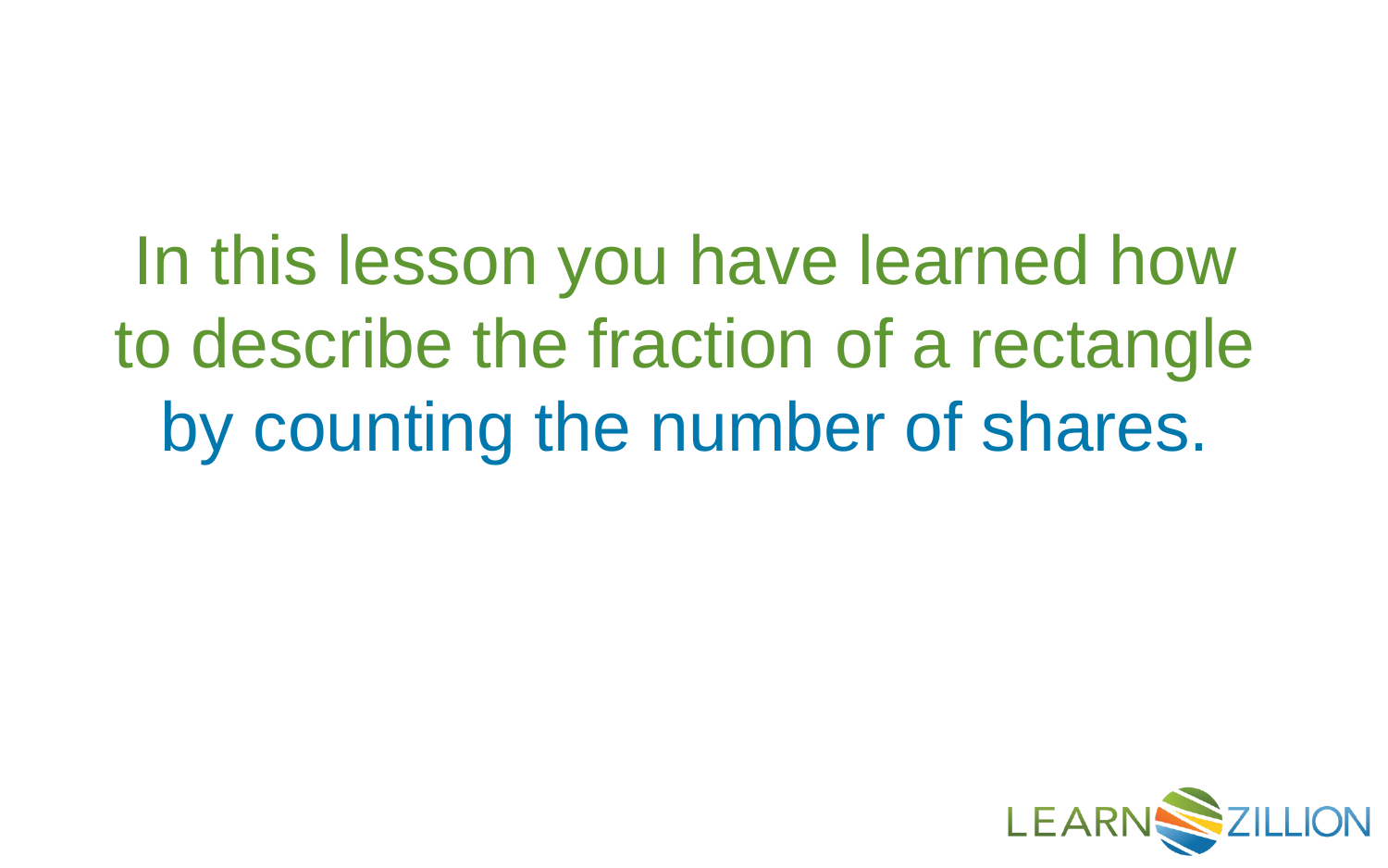

In this lesson you have learned how to describe the fraction of a rectangle by counting the number of shares.